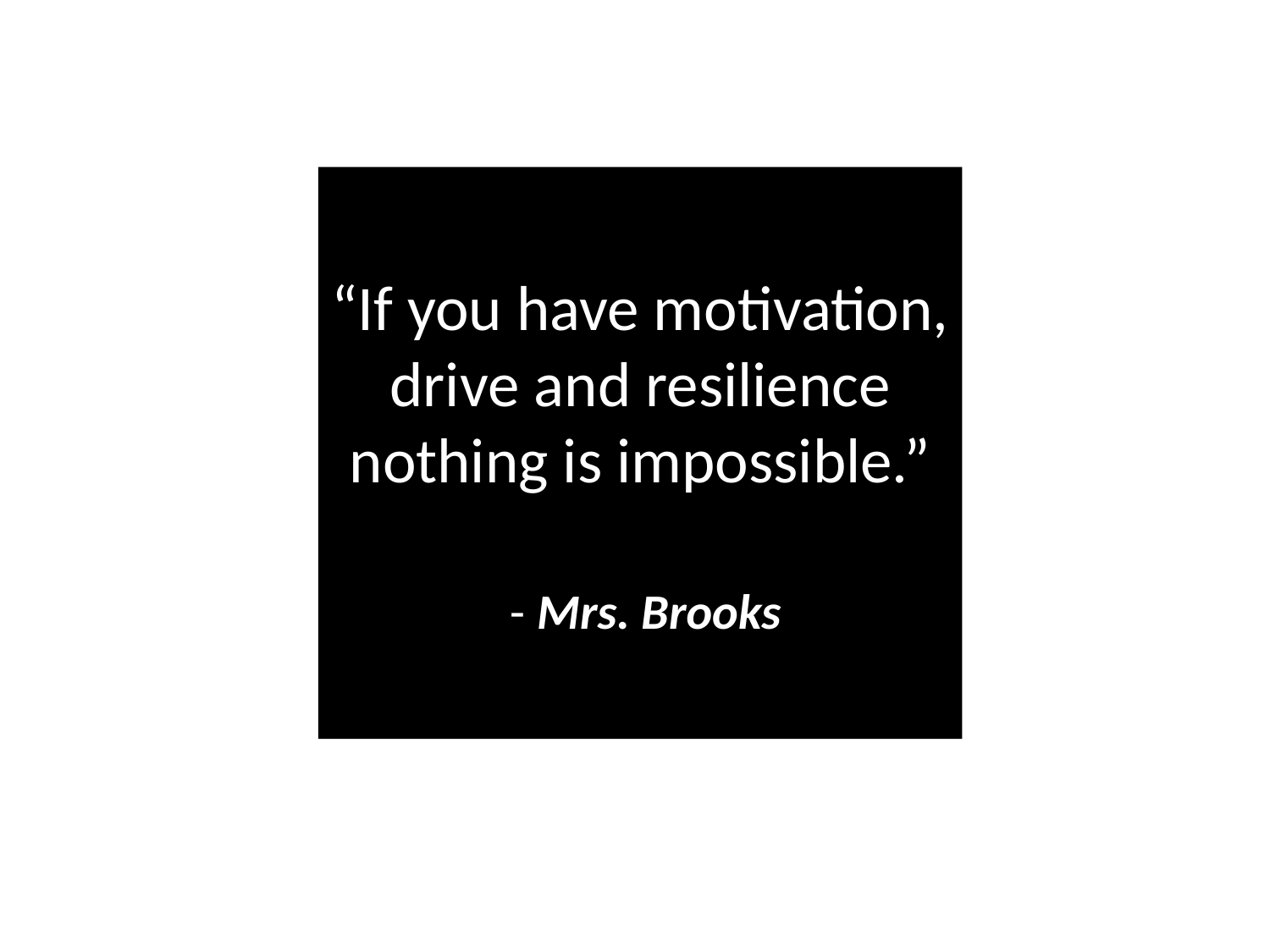

# “If you have motivation, drive and resilience nothing is impossible.” - Mrs. Brooks